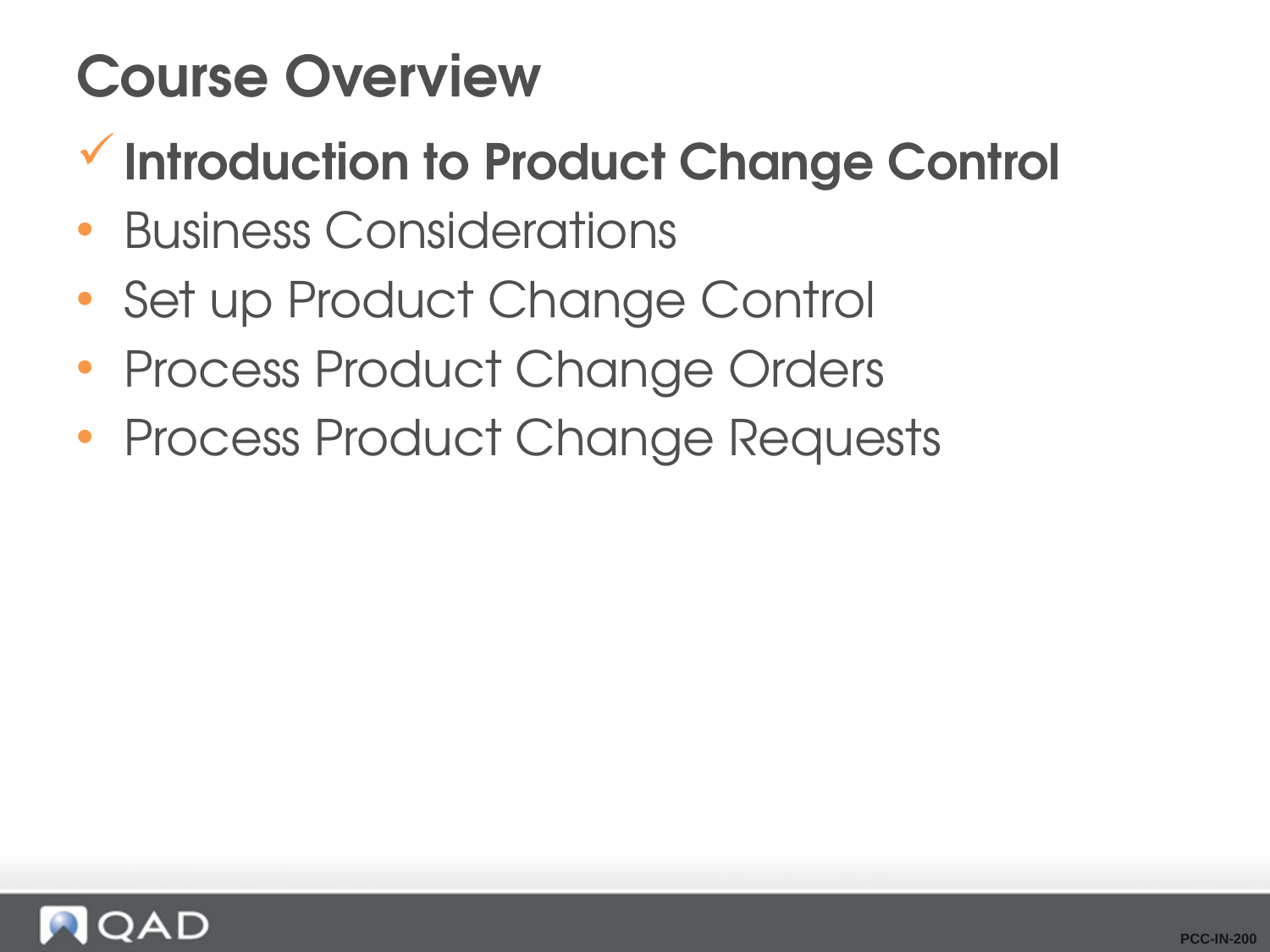

# Course Overview
Introduction to Product Change Control
Business Considerations
Set up Product Change Control
Process Product Change Orders
Process Product Change Requests
PCC-IN-200